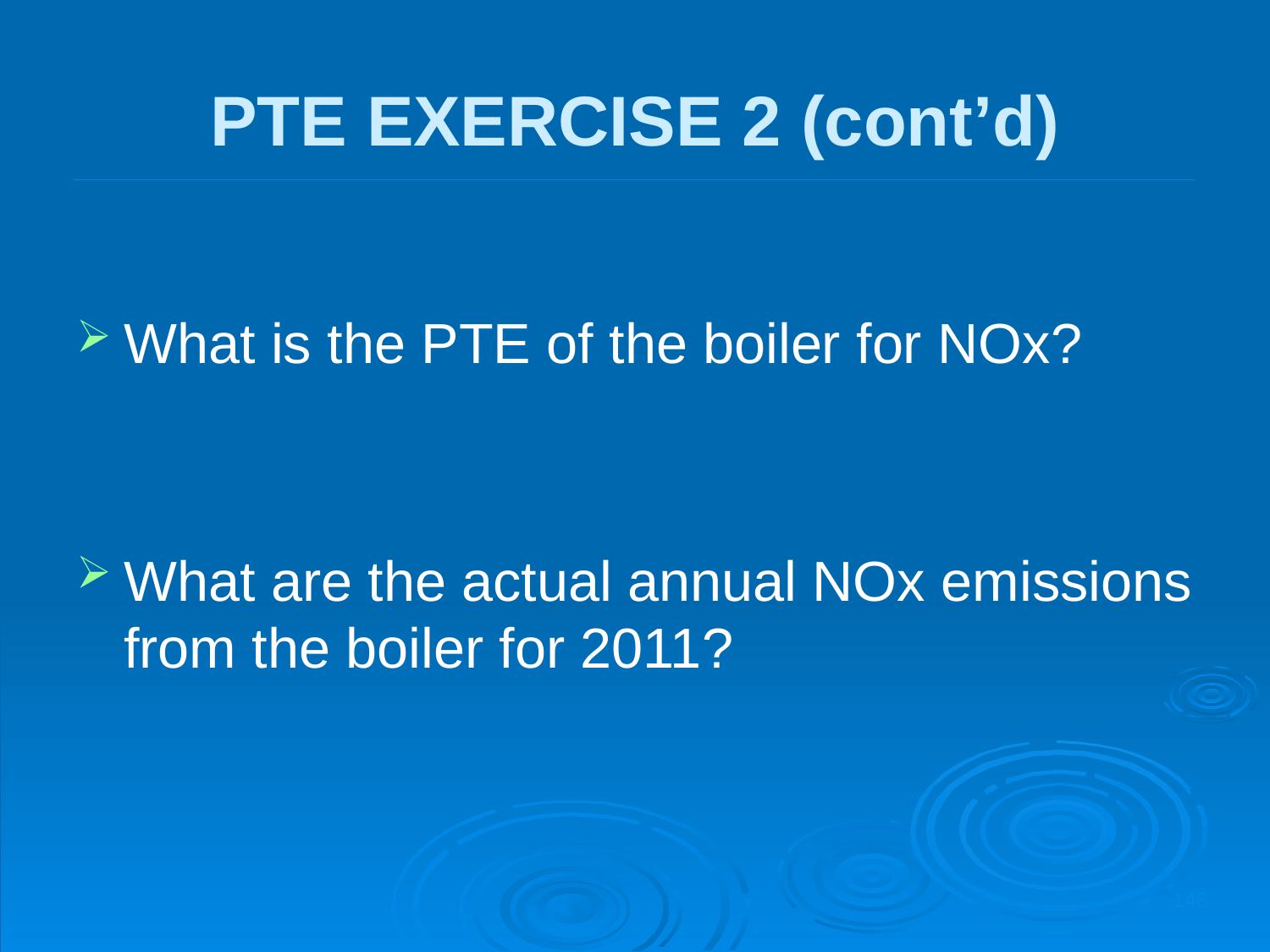

PTE EXERCISE 2 (cont’d)

What is the PTE of the boiler for NOx?

What are the actual annual NOx emissions from the boiler for 2011?
146